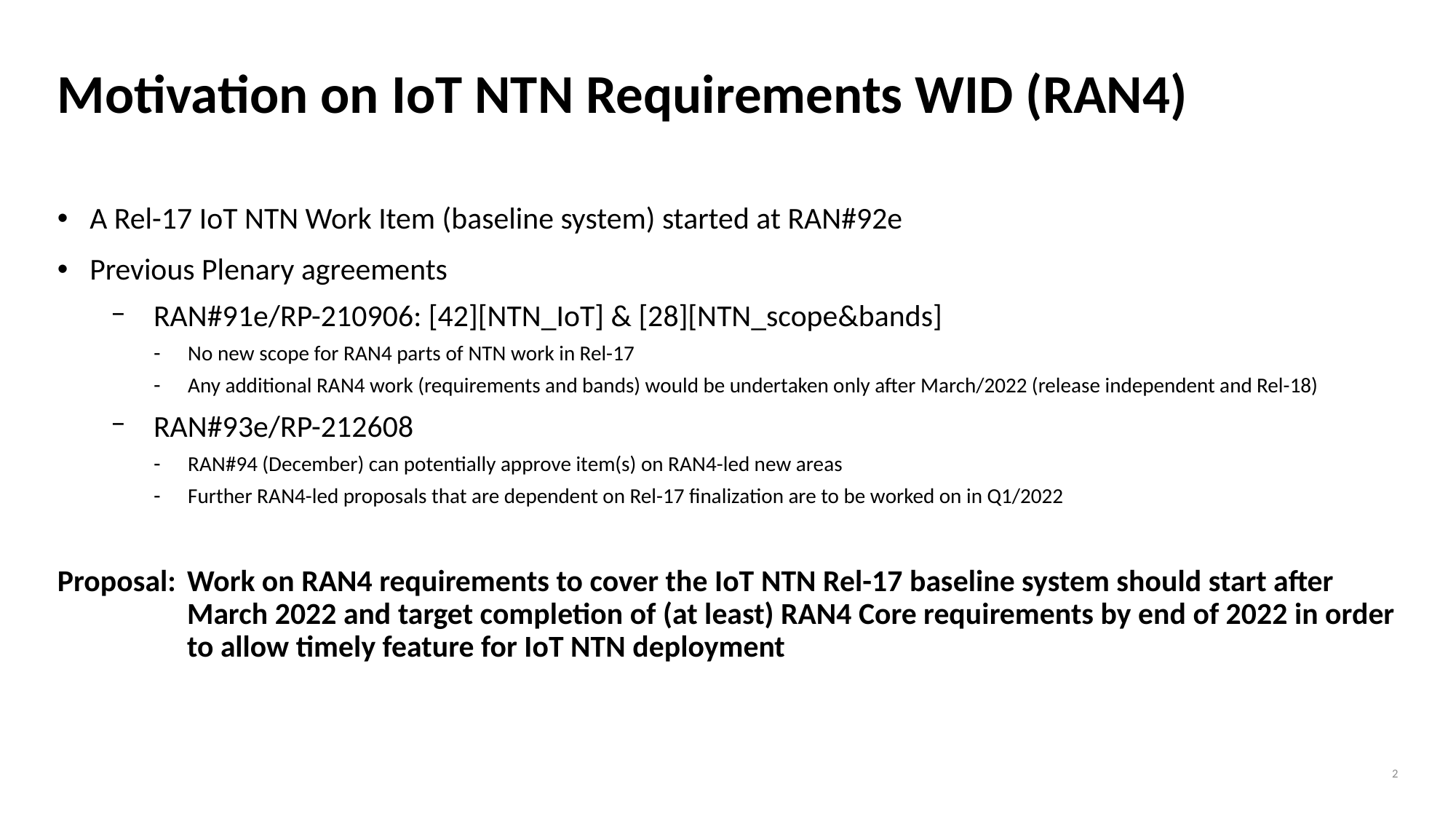

# Motivation on IoT NTN Requirements WID (RAN4)
A Rel-17 IoT NTN Work Item (baseline system) started at RAN#92e
Previous Plenary agreements
RAN#91e/RP-210906: [42][NTN_IoT] & [28][NTN_scope&bands]
No new scope for RAN4 parts of NTN work in Rel-17
Any additional RAN4 work (requirements and bands) would be undertaken only after March/2022 (release independent and Rel-18)
RAN#93e/RP-212608
RAN#94 (December) can potentially approve item(s) on RAN4-led new areas
Further RAN4-led proposals that are dependent on Rel-17 finalization are to be worked on in Q1/2022

Proposal:	Work on RAN4 requirements to cover the IoT NTN Rel-17 baseline system should start after March 2022 and target completion of (at least) RAN4 Core requirements by end of 2022 in order to allow timely feature for IoT NTN deployment

2